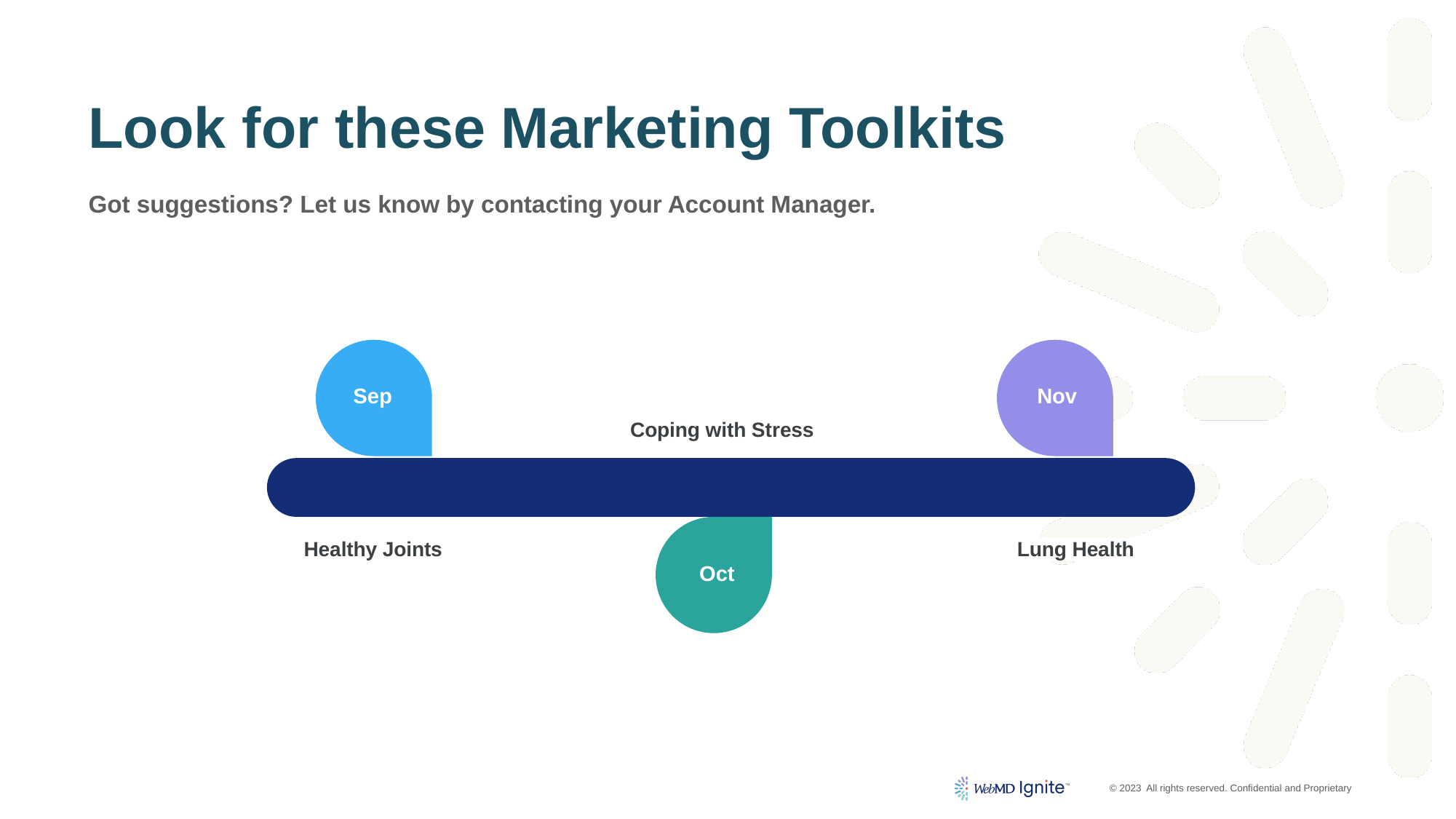

# Look for these Marketing Toolkits
Got suggestions? Let us know by contacting your Account Manager.
Coping with Stress
Sep
Nov
Healthy Joints
Lung Health
Oct